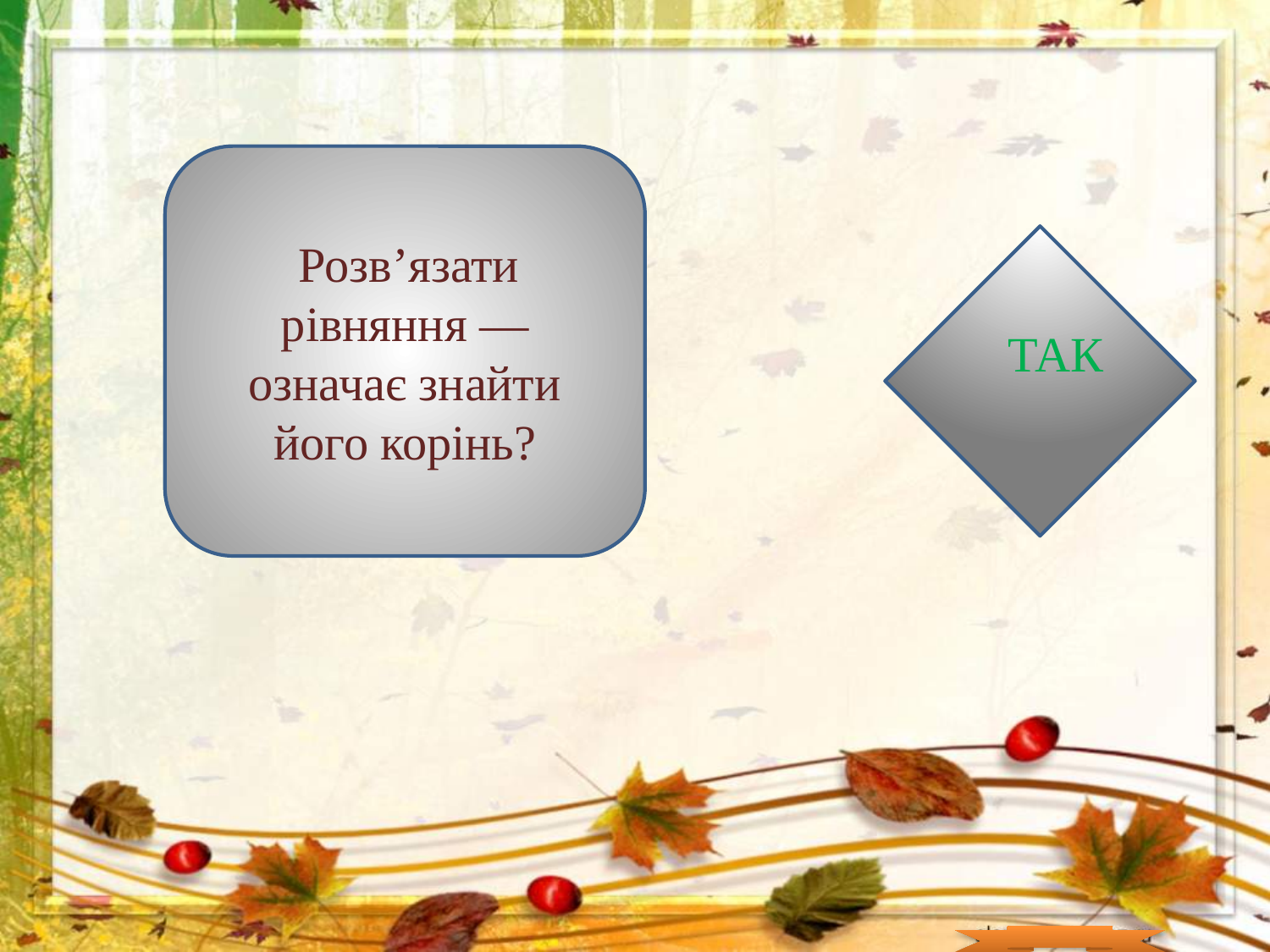

Розв’язати рівняння — означає знайти його корінь?

ТАК